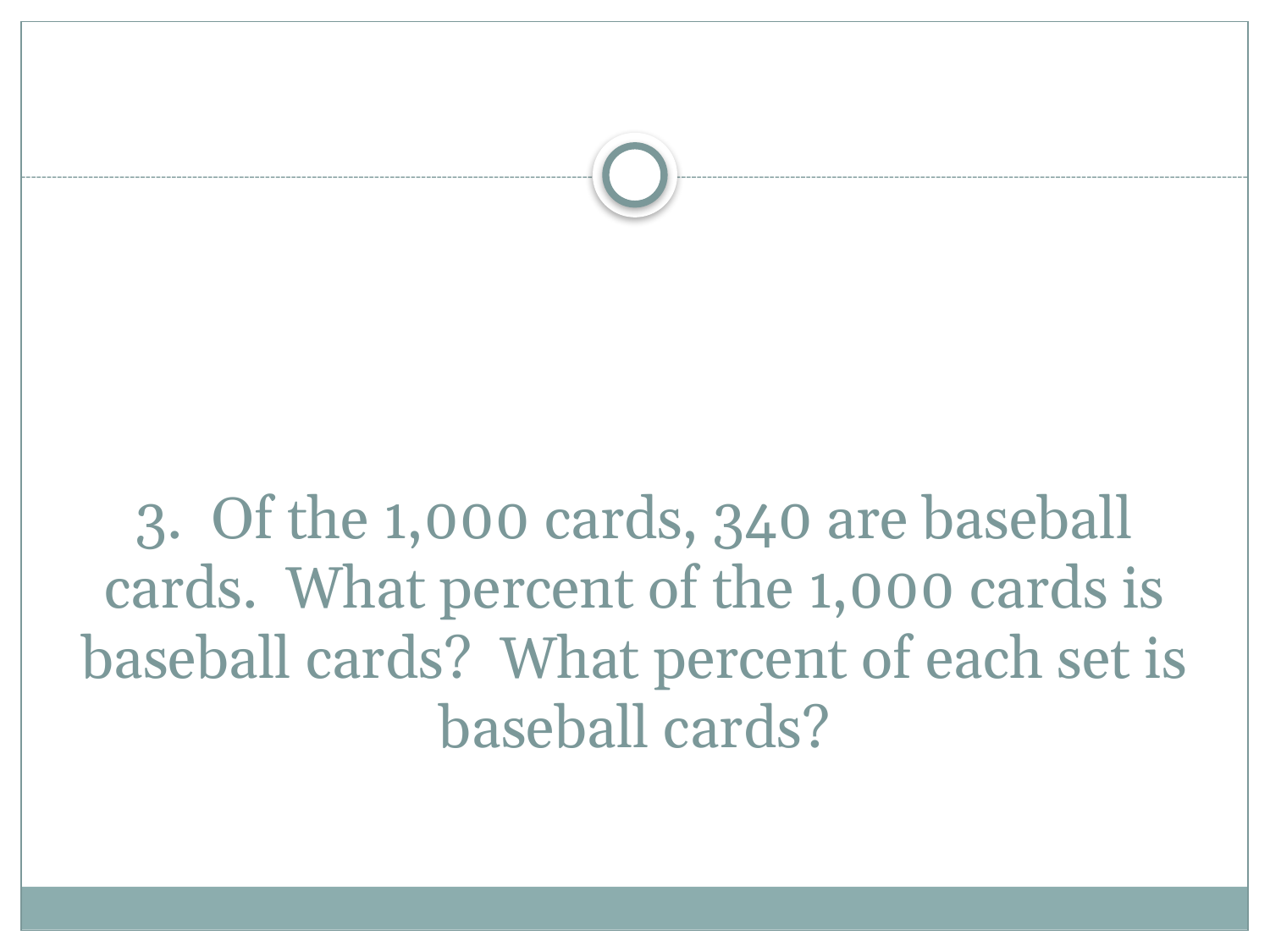

# 3.  Of the 1,000 cards, 340 are baseball cards.  What percent of the 1,000 cards is baseball cards?  What percent of each set is baseball cards?